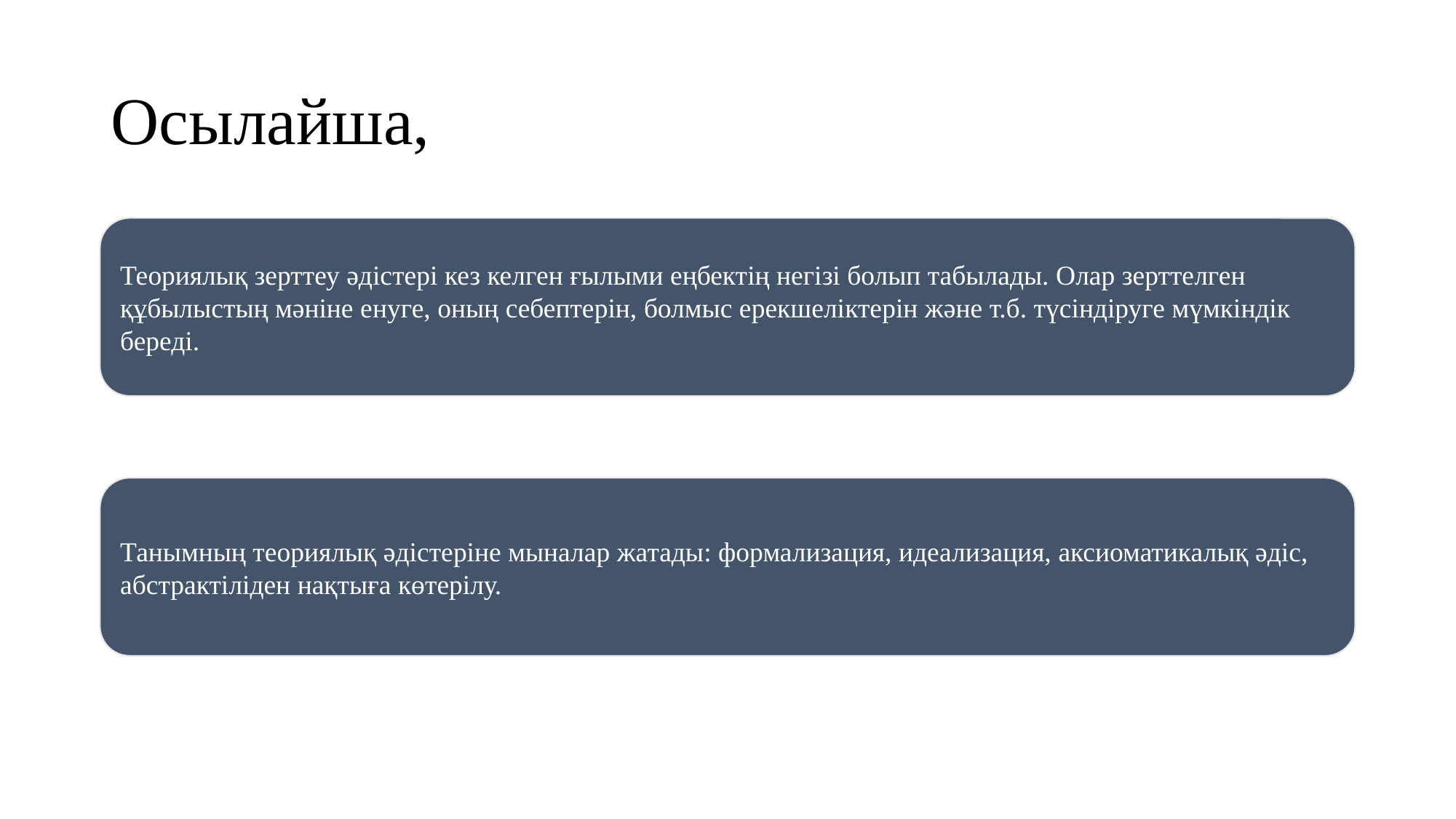

# Осылайша,
Теориялық зерттеу әдістері кез келген ғылыми еңбектің негізі болып табылады. Олар зерттелген құбылыстың мәніне енуге, оның себептерін, болмыс ерекшеліктерін және т.б. түсіндіруге мүмкіндік береді.
Танымның теориялық әдістеріне мыналар жатады: формализация, идеализация, аксиоматикалық әдіс, абстрактіліден нақтыға көтерілу.